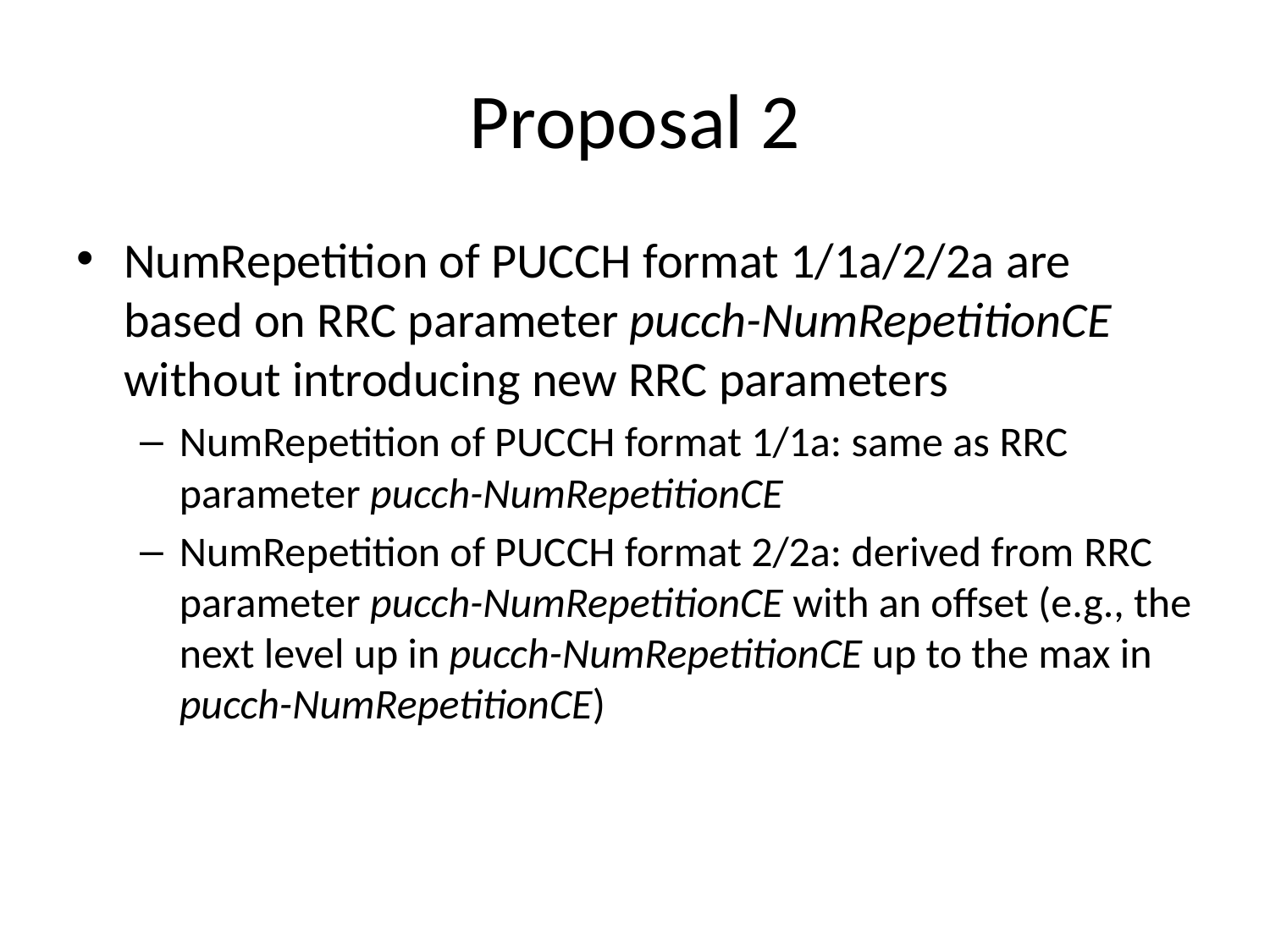

# Proposal 2
NumRepetition of PUCCH format 1/1a/2/2a are based on RRC parameter pucch-NumRepetitionCE without introducing new RRC parameters
NumRepetition of PUCCH format 1/1a: same as RRC parameter pucch-NumRepetitionCE
NumRepetition of PUCCH format 2/2a: derived from RRC parameter pucch-NumRepetitionCE with an offset (e.g., the next level up in pucch-NumRepetitionCE up to the max in pucch-NumRepetitionCE)